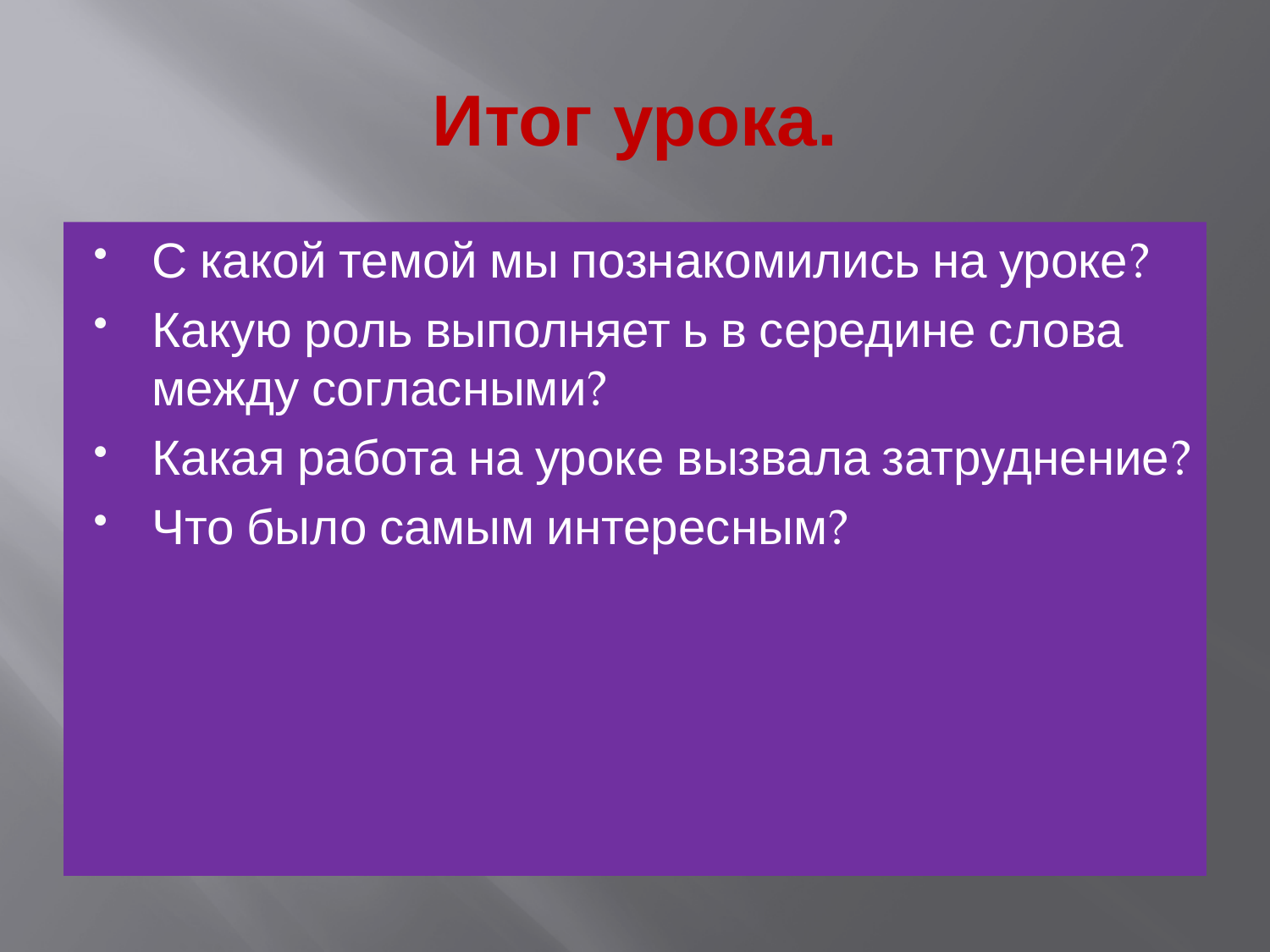

# Итог урока.
С какой темой мы познакомились на уроке?
Какую роль выполняет ь в середине слова между согласными?
Какая работа на уроке вызвала затруднение?
Что было самым интересным?